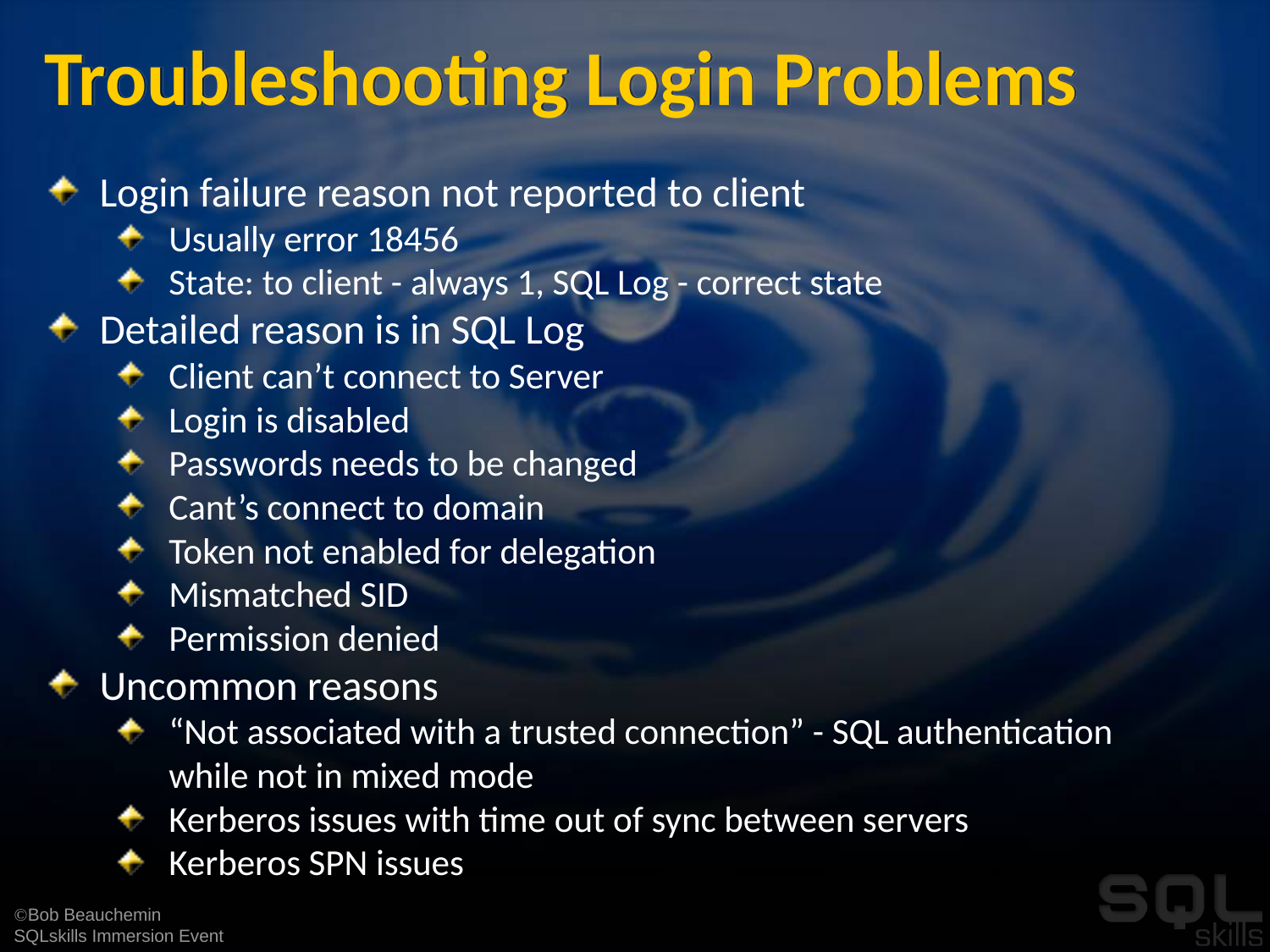

# Troubleshooting Login Problems
Login failure reason not reported to client
Usually error 18456
State: to client - always 1, SQL Log - correct state
Detailed reason is in SQL Log
Client can’t connect to Server
Login is disabled
Passwords needs to be changed
Cant’s connect to domain
Token not enabled for delegation
Mismatched SID
Permission denied
Uncommon reasons
“Not associated with a trusted connection” - SQL authentication while not in mixed mode
Kerberos issues with time out of sync between servers
Kerberos SPN issues